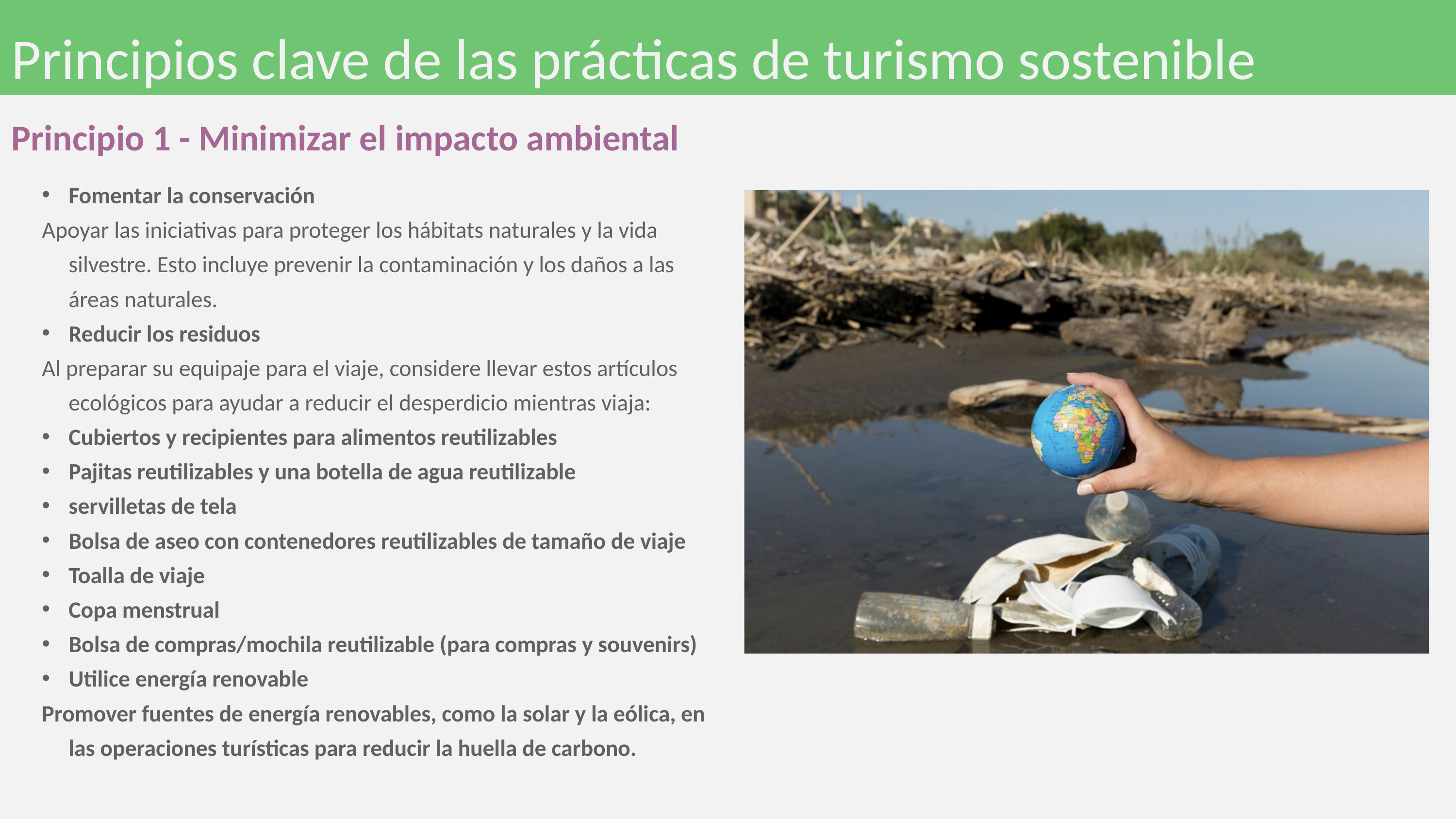

Principios clave de las prácticas de turismo sostenible

Principio 1 - Minimizar el impacto ambiental
Fomentar la conservación
Apoyar las iniciativas para proteger los hábitats naturales y la vida silvestre. Esto incluye prevenir la contaminación y los daños a las áreas naturales.
Reducir los residuos
Al preparar su equipaje para el viaje, considere llevar estos artículos ecológicos para ayudar a reducir el desperdicio mientras viaja:
Cubiertos y recipientes para alimentos reutilizables
Pajitas reutilizables y una botella de agua reutilizable
servilletas de tela
Bolsa de aseo con contenedores reutilizables de tamaño de viaje
Toalla de viaje
Copa menstrual
Bolsa de compras/mochila reutilizable (para compras y souvenirs)
Utilice energía renovable
Promover fuentes de energía renovables, como la solar y la eólica, en las operaciones turísticas para reducir la huella de carbono.